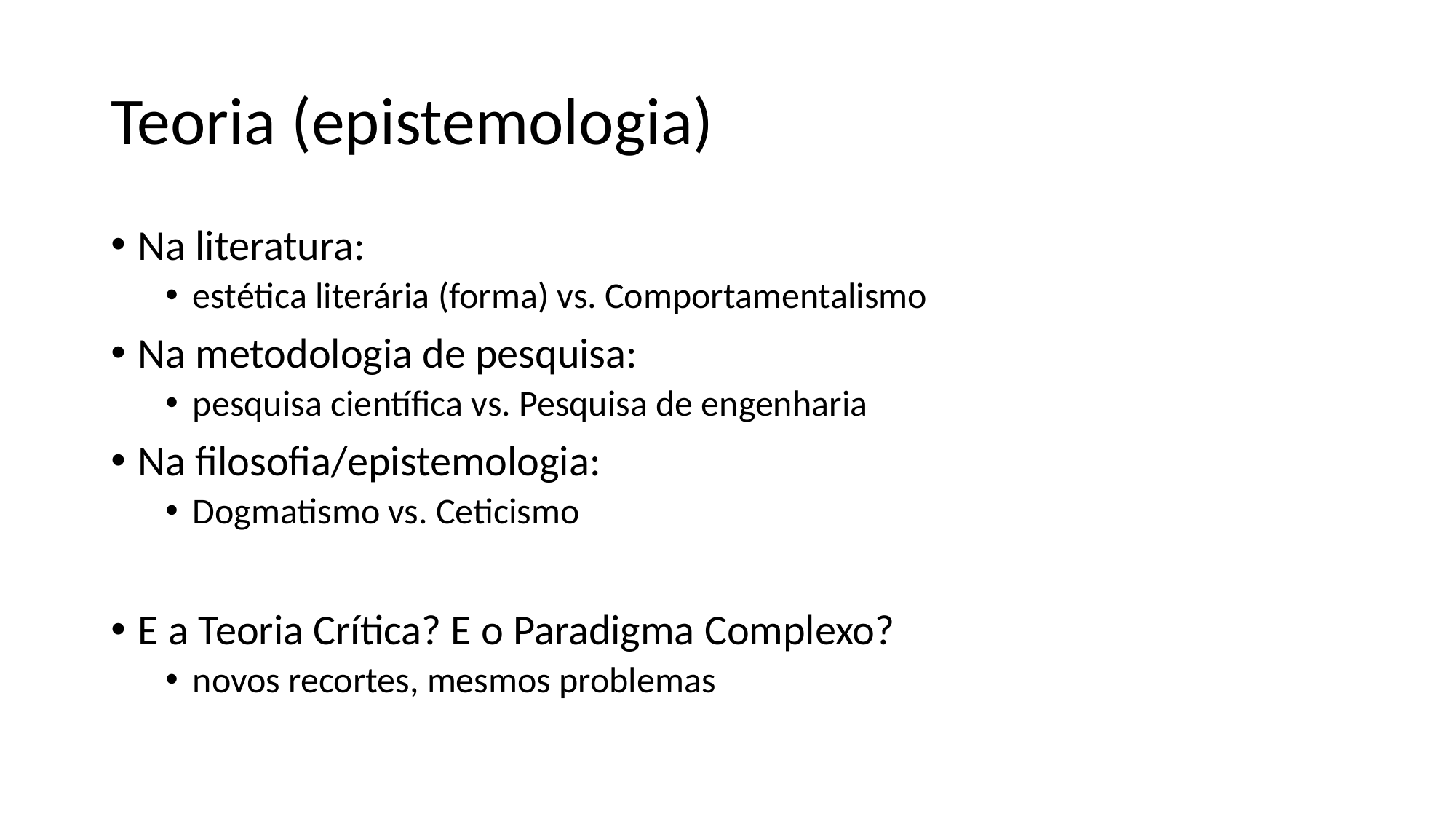

# Teoria (epistemologia)
Na literatura:
estética literária (forma) vs. Comportamentalismo
Na metodologia de pesquisa:
pesquisa científica vs. Pesquisa de engenharia
Na filosofia/epistemologia:
Dogmatismo vs. Ceticismo

E a Teoria Crítica? E o Paradigma Complexo?
novos recortes, mesmos problemas